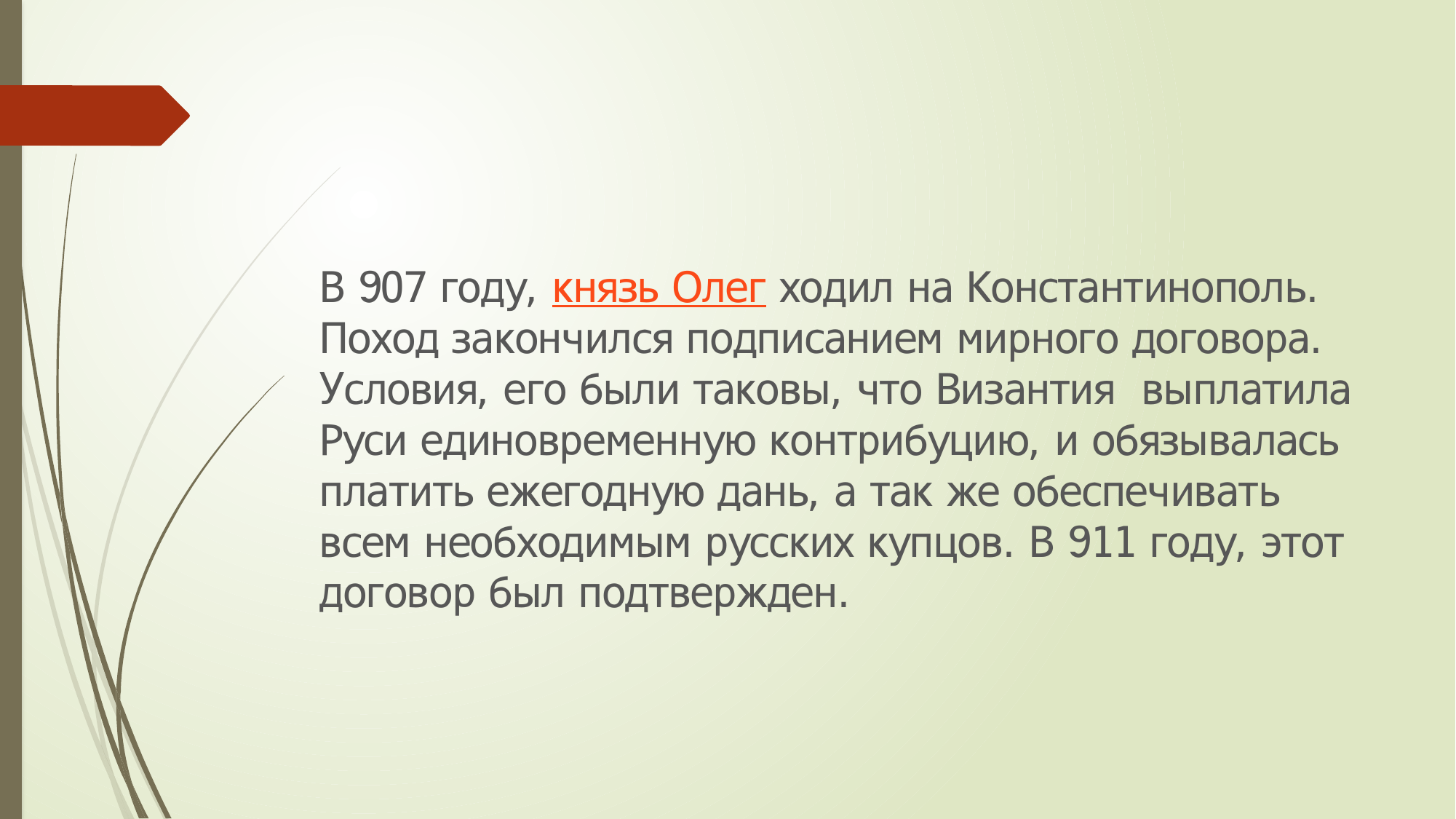

#
В 907 году, князь Олег ходил на Константинополь. Поход закончился подписанием мирного договора.  Условия, его были таковы, что Византия  выплатила Руси единовременную контрибуцию, и обязывалась платить ежегодную дань, а так же обеспечивать всем необходимым русских купцов. В 911 году, этот договор был подтвержден.